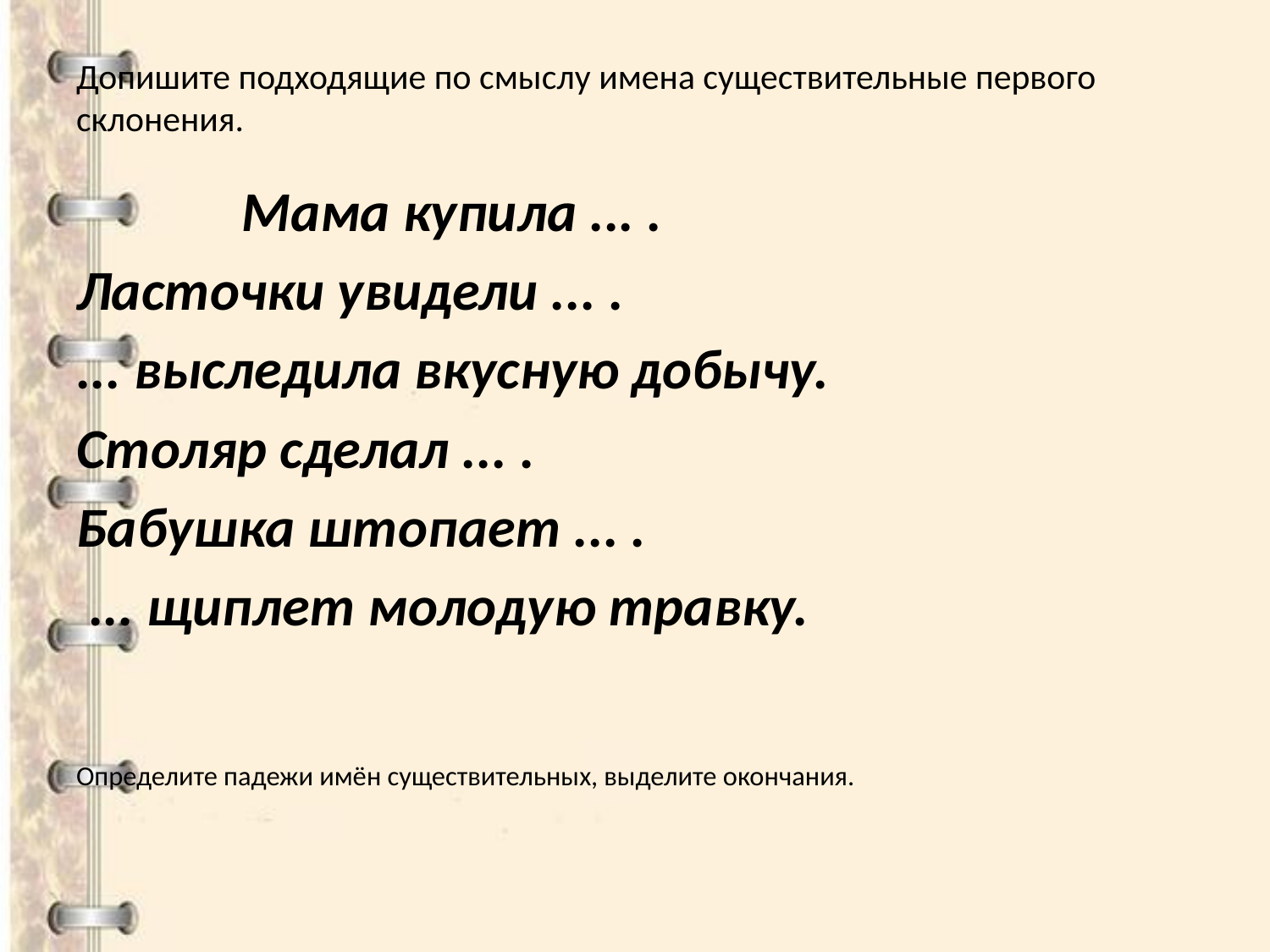

# Допишите подходящие по смыслу имена существительные первого склонения.
             Мама купила ... .
Ласточки увидели ... .
... выследила вкусную добычу.
Столяр сделал ... .
Бабушка штопает ... .
 ... щиплет молодую травку.

Определите падежи имён существительных, выделите окончания.